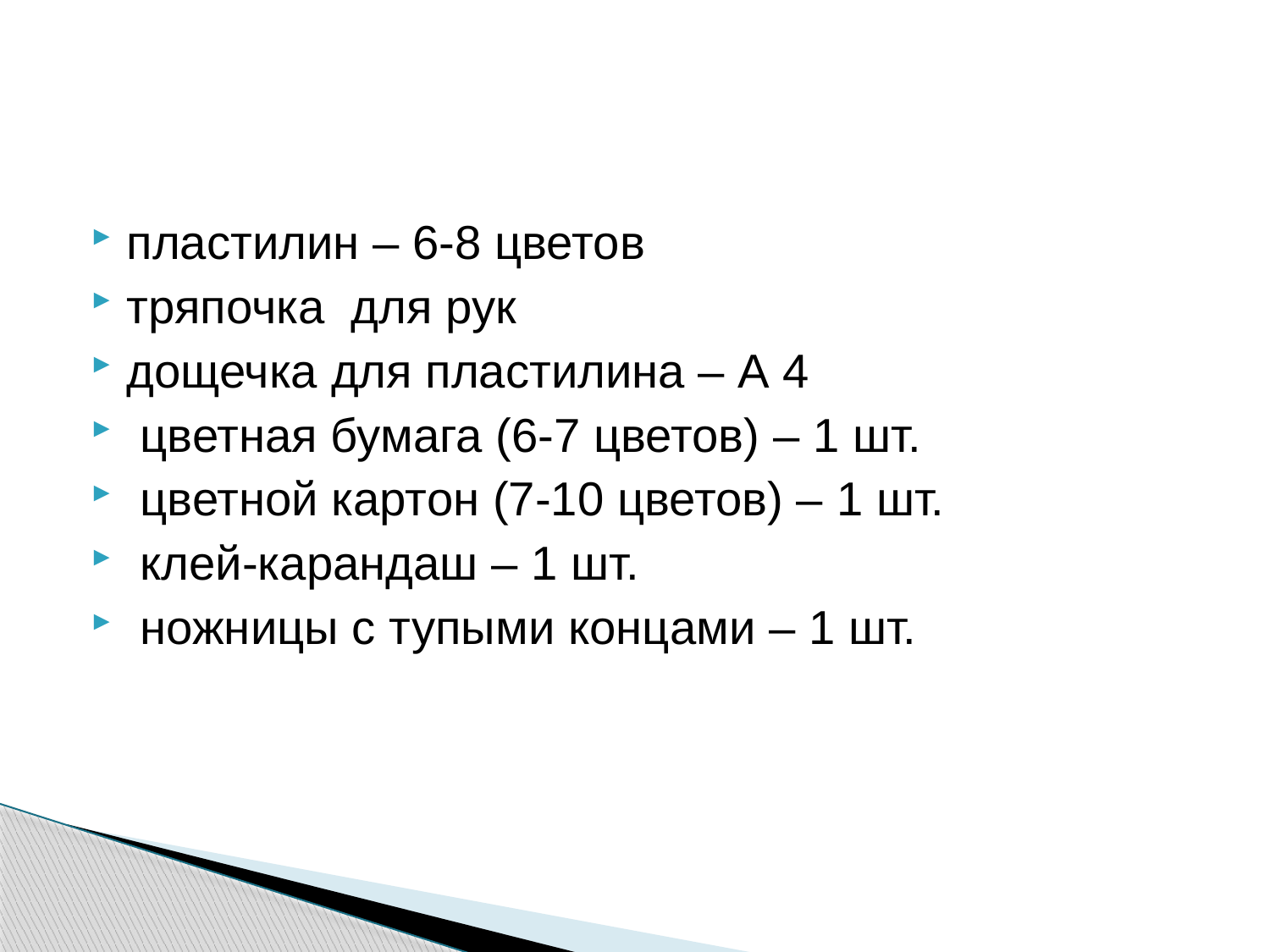

#
пластилин – 6-8 цветов
тряпочка  для рук
дощечка для пластилина – А 4
 цветная бумага (6-7 цветов) – 1 шт.
 цветной картон (7-10 цветов) – 1 шт.
 клей-карандаш – 1 шт.
 ножницы с тупыми концами – 1 шт.